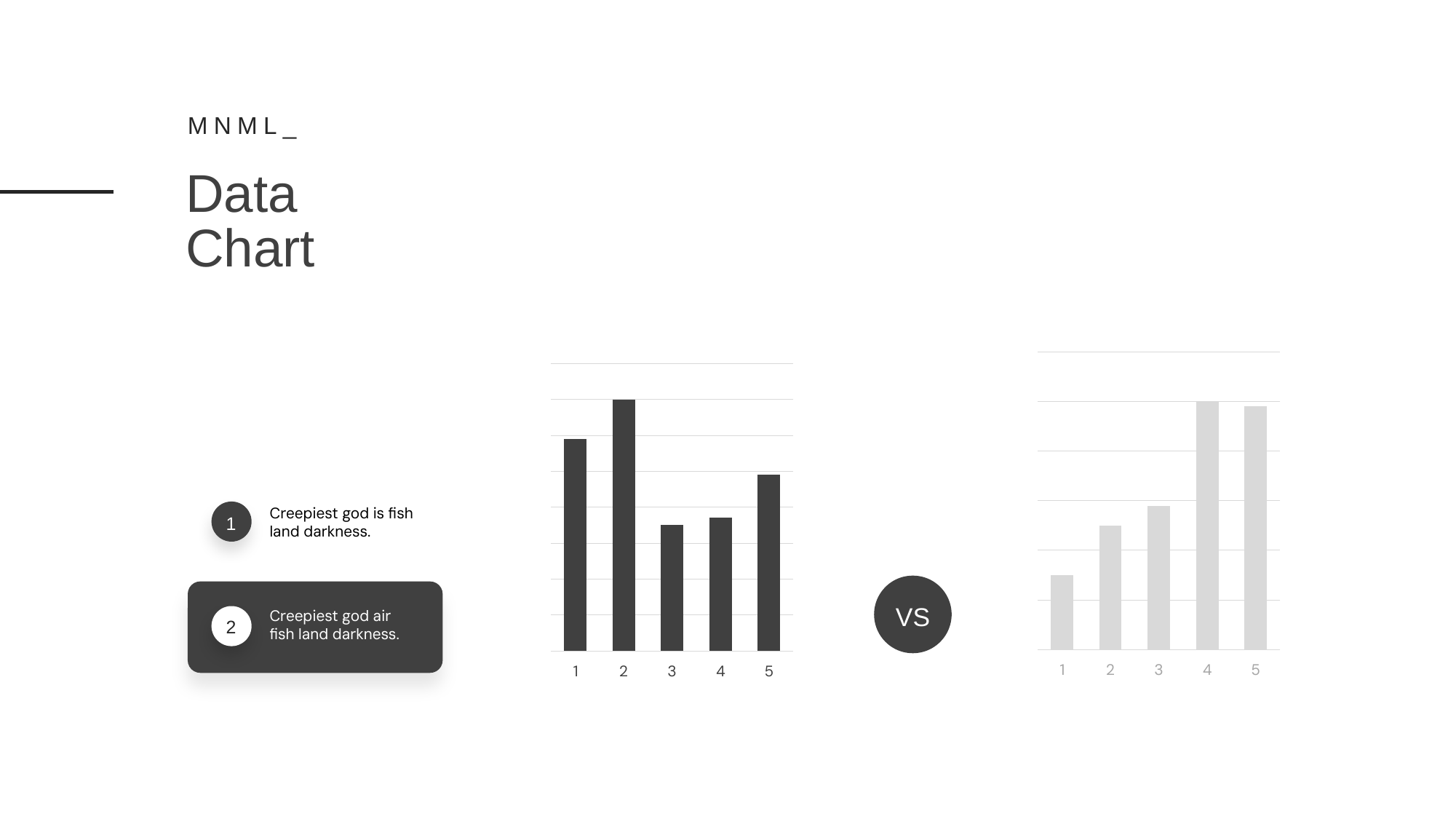

Mnml_
Data
Chart

### Chart

| Category |  |
|---|---|

### Chart

| Category |  |
|---|---|
Creepiest god is fish land darkness.

1

VS
Creepiest god air fish land darkness.

2